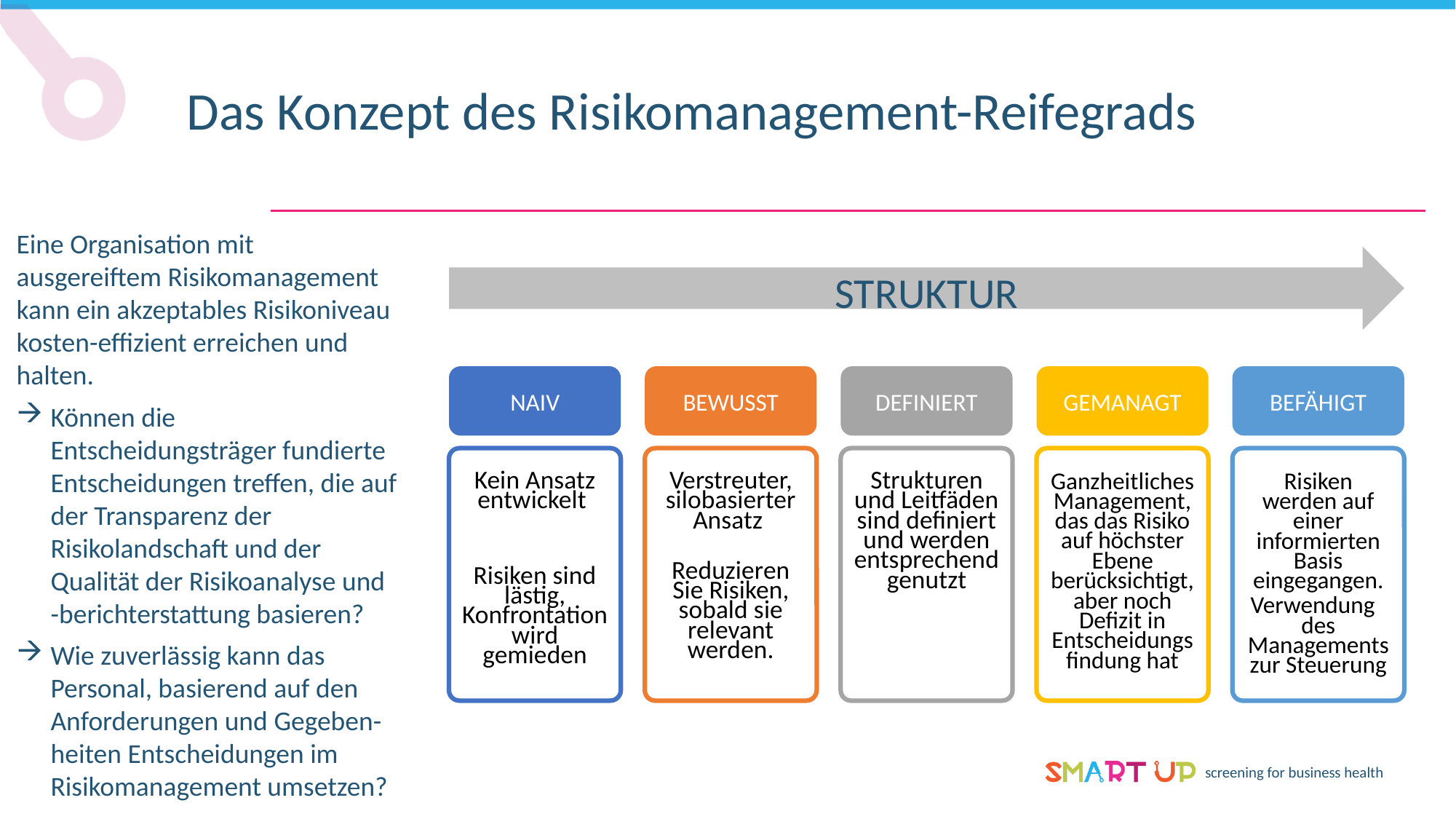

Das Konzept des Risikomanagement-Reifegrads
Eine Organisation mit ausgereiftem Risikomanagement kann ein akzeptables Risikoniveau kosten-effizient erreichen und halten.
Können die Entscheidungsträger fundierte Entscheidungen treffen, die auf der Transparenz der Risikolandschaft und der Qualität der Risikoanalyse und   -berichterstattung basieren?
Wie zuverlässig kann das Personal, basierend auf den Anforderungen und Gegeben-heiten Entscheidungen im Risikomanagement umsetzen?

STRUKTUR

NAIV
BEWUSST
DEFINIERT
GEMANAGT
BEFÄHIGT

Kein Ansatz entwickelt

Risiken sind lästig, Konfrontation wird gemieden
Ganzheitliches Management, das das Risiko auf höchster Ebene berücksichtigt, aber noch Defizit in Entscheidungsfindung hat
Risiken werden auf einer informierten Basis eingegangen.
Verwendung   des Managements zur Steuerung
Verstreuter, silobasierter Ansatz

Reduzieren Sie Risiken, sobald sie relevant werden.
Strukturen und Leitfäden sind definiert und werden entsprechend genutzt